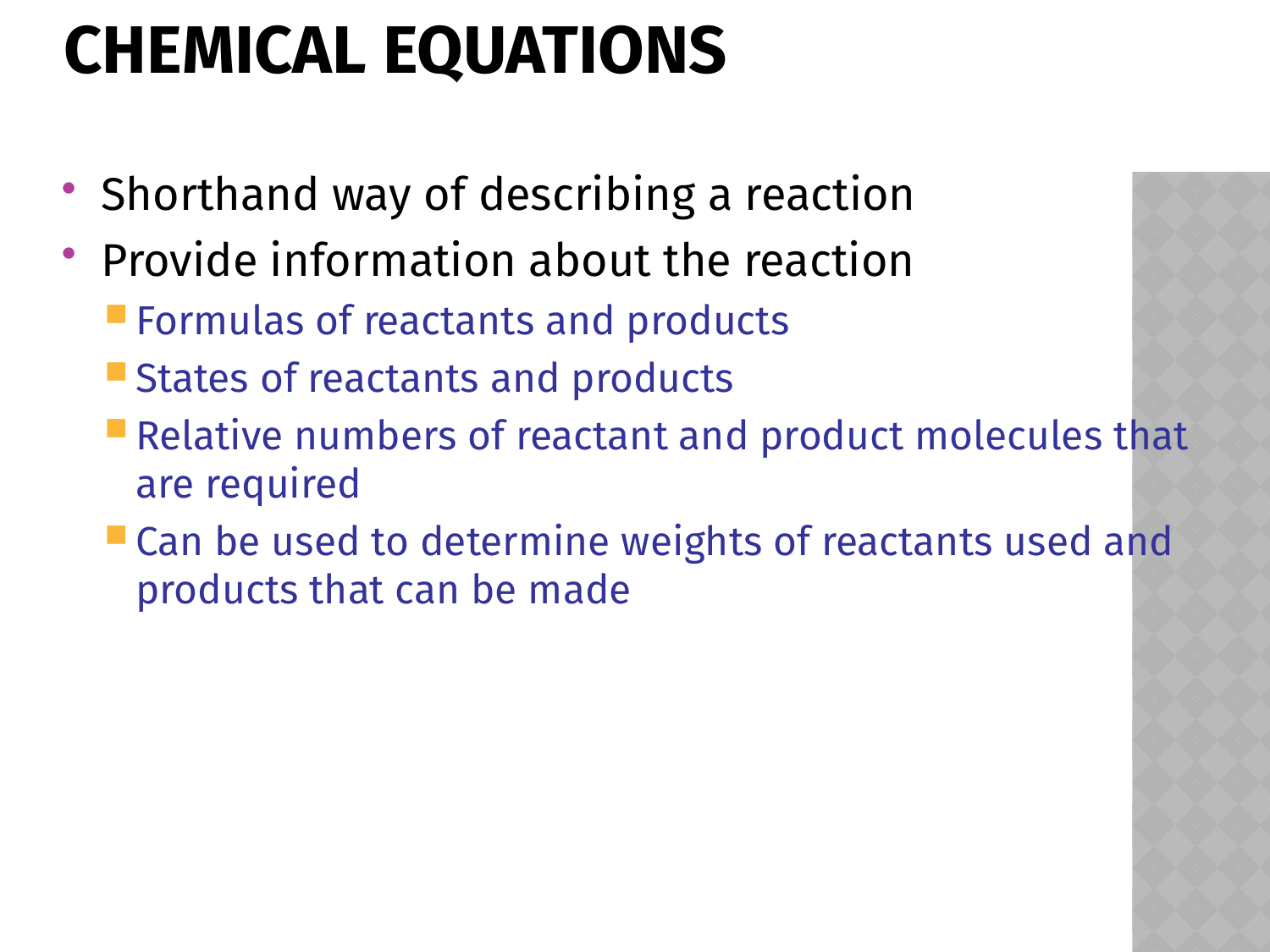

# Chemical Equations
Shorthand way of describing a reaction
Provide information about the reaction
Formulas of reactants and products
States of reactants and products
Relative numbers of reactant and product molecules that are required
Can be used to determine weights of reactants used and products that can be made